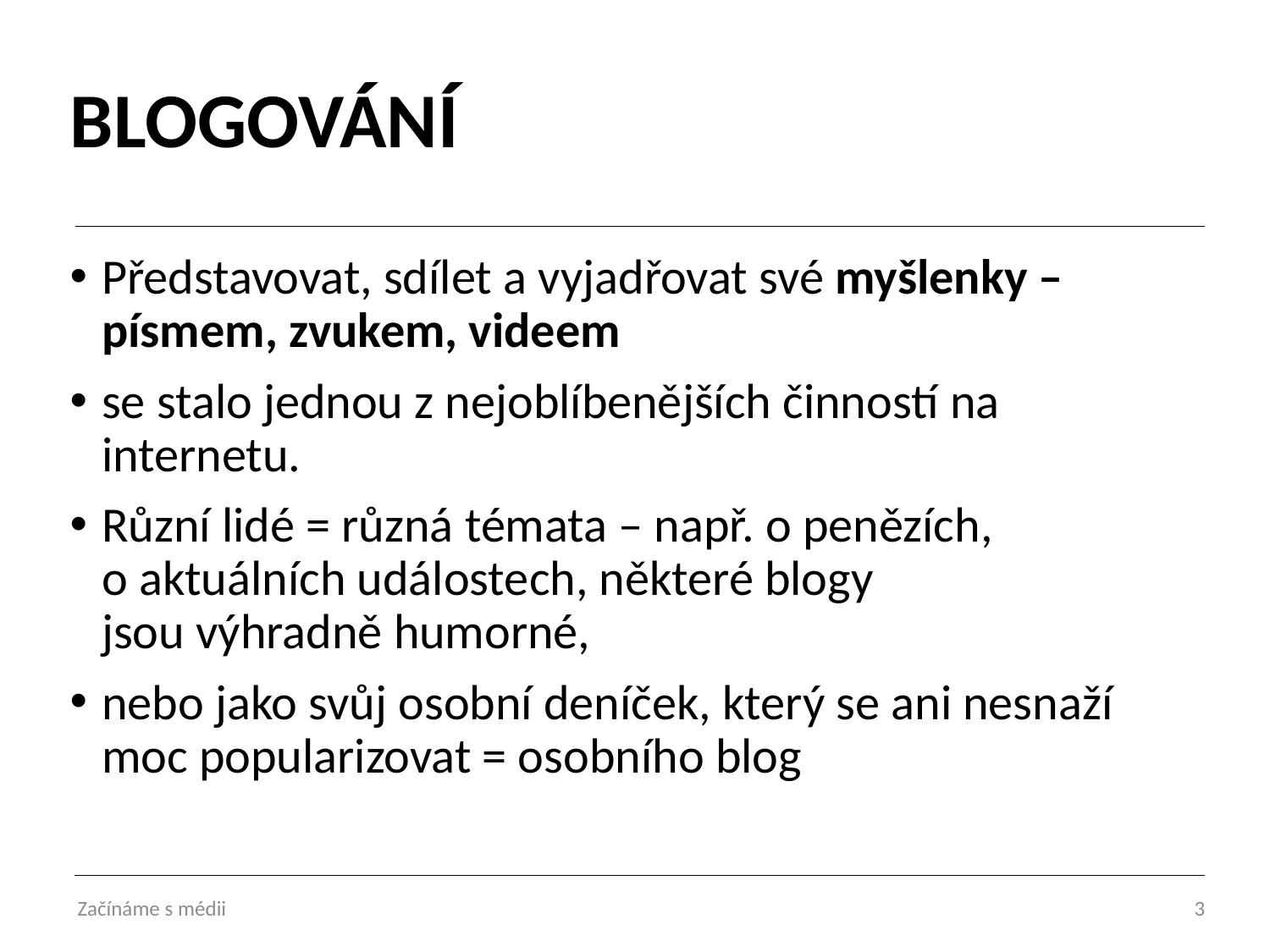

# BLOGOVÁNÍ
Představovat, sdílet a vyjadřovat své myšlenky – písmem, zvukem, videem
se stalo jednou z nejoblíbenějších činností na internetu.
Různí lidé = různá témata – např. o penězích,
o aktuálních událostech, některé blogy
jsou výhradně humorné,
nebo jako svůj osobní deníček, který se ani nesnaží moc popularizovat = osobního blog

Začínáme s médii
3